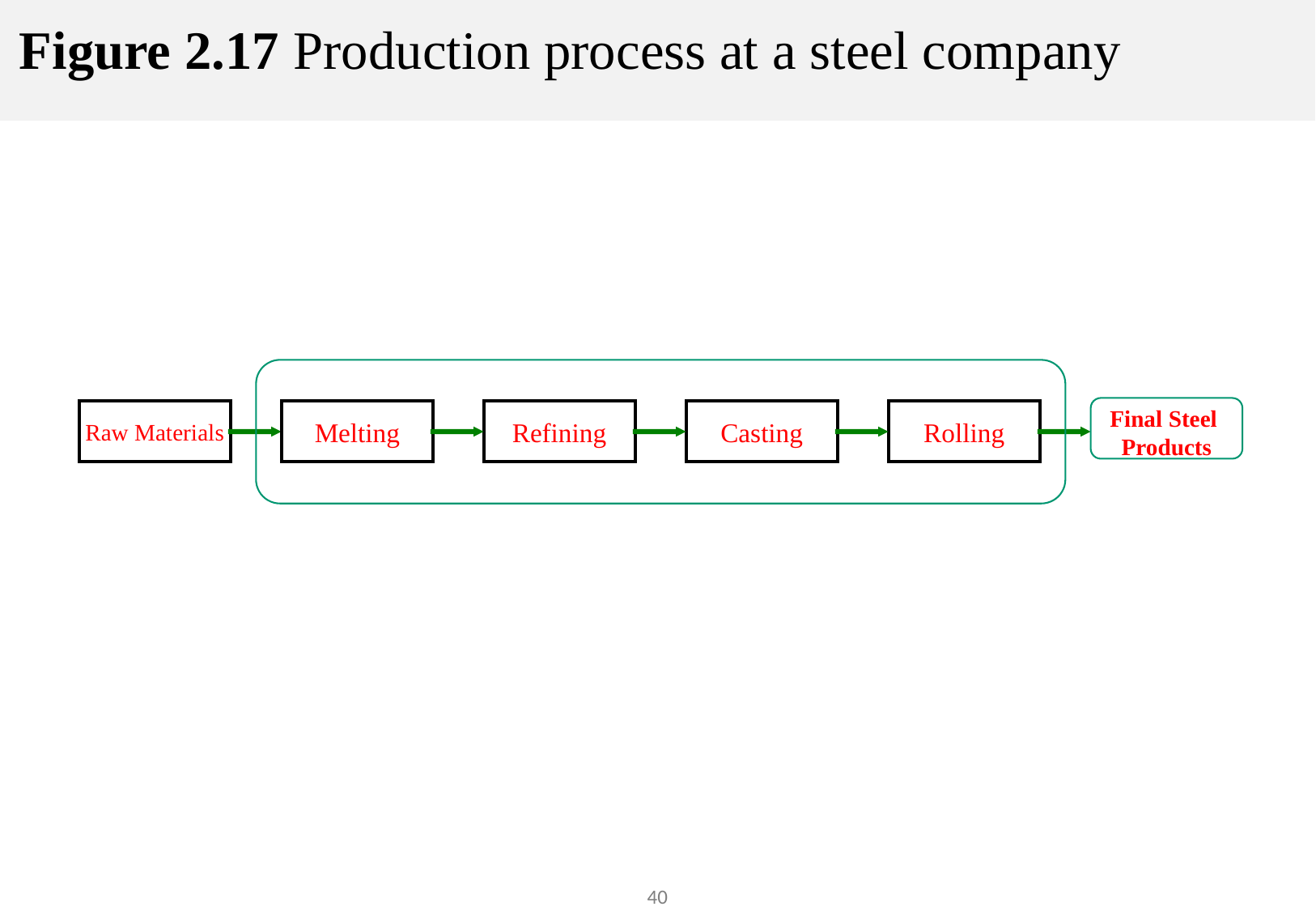

# Figure 2.17 Production process at a steel company

Final Steel
Products

Raw Materials
Melting
Refining
Casting
Rolling